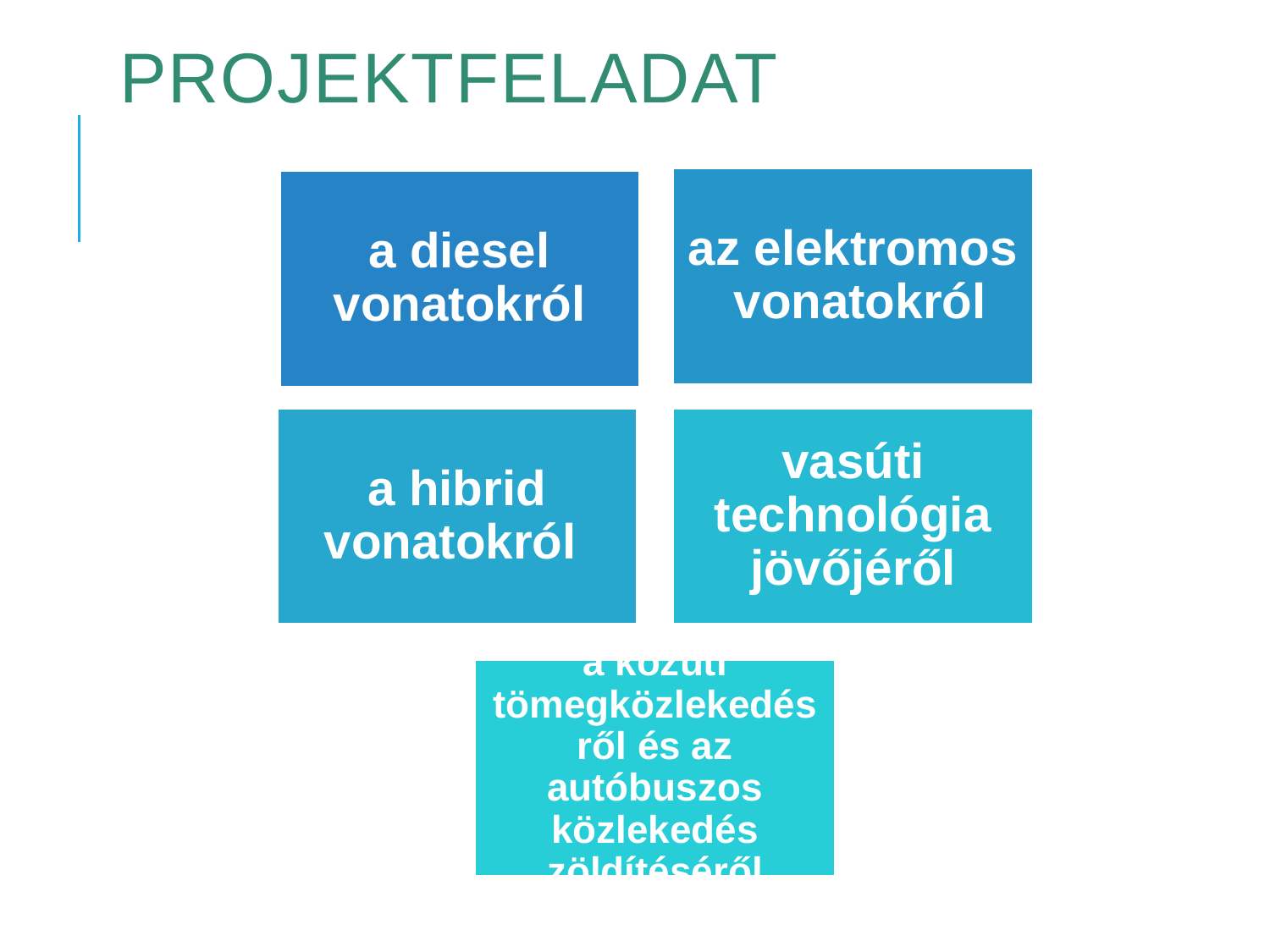

# projektfeladat
a diesel vonatokról
az elektromos  vonatokról
a hibrid vonatokról
vasúti technológia jövőjéről
a közúti tömegközlekedésről és az autóbuszos közlekedés zöldítéséről